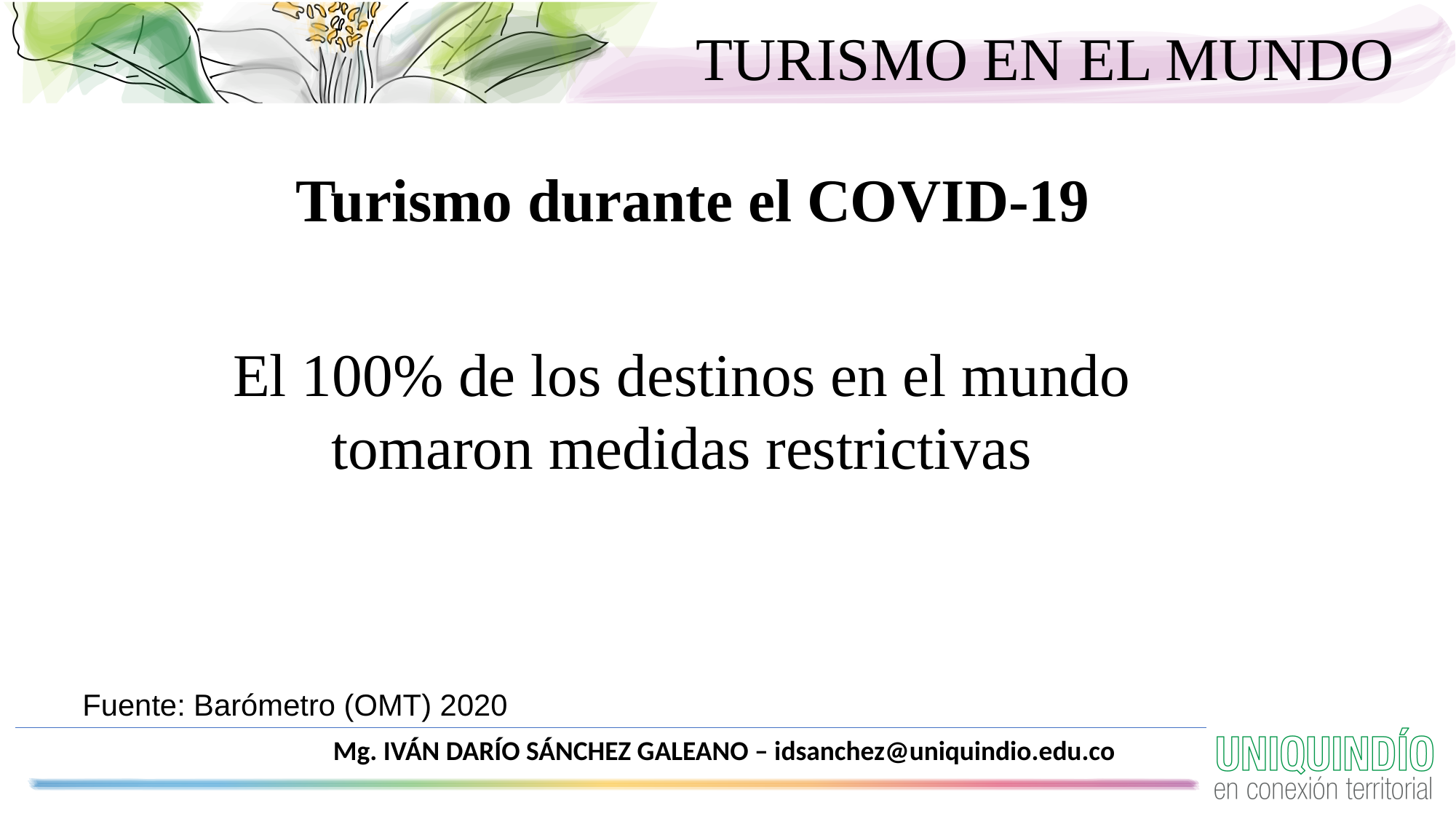

TURISMO EN EL MUNDO
Turismo durante el COVID-19
El 100% de los destinos en el mundo  tomaron medidas restrictivas
Fuente: Barómetro (OMT) 2020
Mg. IVÁN DARÍO SÁNCHEZ GALEANO – idsanchez@uniquindio.edu.co